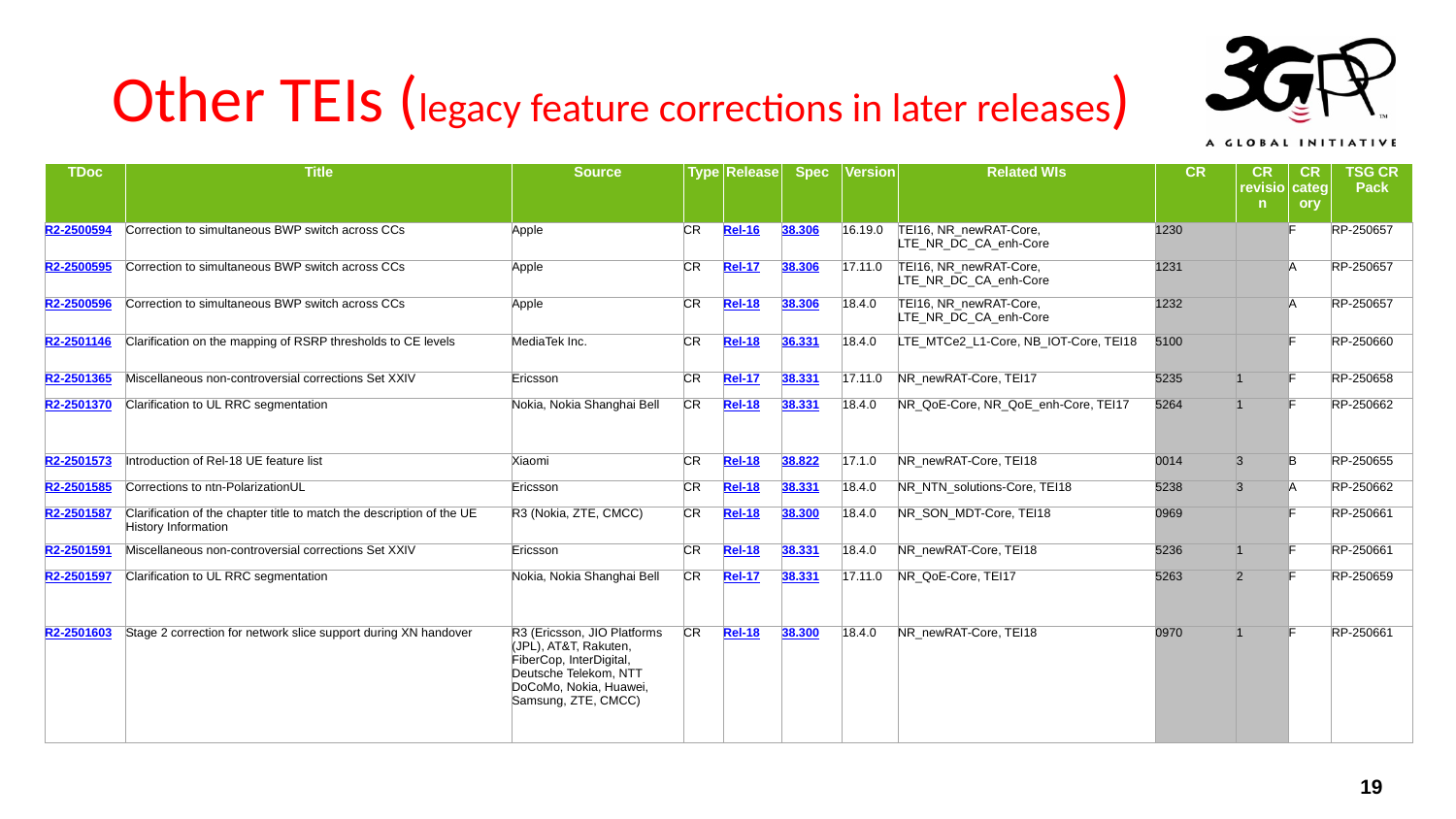

# Other TEIs (legacy feature corrections in later releases)
| TDoc | Title | Source | Type | Release | Spec | Version | Related WIs | CR | CR revision | CR category | TSG CR Pack |
| --- | --- | --- | --- | --- | --- | --- | --- | --- | --- | --- | --- |
| R2-2500594 | Correction to simultaneous BWP switch across CCs | Apple | CR | Rel-16 | 38.306 | 16.19.0 | TEI16, NR\_newRAT-Core, LTE\_NR\_DC\_CA\_enh-Core | 1230 |  | F | RP-250657 |
| R2-2500595 | Correction to simultaneous BWP switch across CCs | Apple | CR | Rel-17 | 38.306 | 17.11.0 | TEI16, NR\_newRAT-Core, LTE\_NR\_DC\_CA\_enh-Core | 1231 |  | A | RP-250657 |
| R2-2500596 | Correction to simultaneous BWP switch across CCs | Apple | CR | Rel-18 | 38.306 | 18.4.0 | TEI16, NR\_newRAT-Core, LTE\_NR\_DC\_CA\_enh-Core | 1232 |  | A | RP-250657 |
| R2-2501146 | Clarification on the mapping of RSRP thresholds to CE levels | MediaTek Inc. | CR | Rel-18 | 36.331 | 18.4.0 | LTE\_MTCe2\_L1-Core, NB\_IOT-Core, TEI18 | 5100 |  | F | RP-250660 |
| R2-2501365 | Miscellaneous non-controversial corrections Set XXIV | Ericsson | CR | Rel-17 | 38.331 | 17.11.0 | NR\_newRAT-Core, TEI17 | 5235 | 1 | F | RP-250658 |
| R2-2501370 | Clarification to UL RRC segmentation | Nokia, Nokia Shanghai Bell | CR | Rel-18 | 38.331 | 18.4.0 | NR\_QoE-Core, NR\_QoE\_enh-Core, TEI17 | 5264 | 1 | F | RP-250662 |
| R2-2501573 | Introduction of Rel-18 UE feature list | Xiaomi | CR | Rel-18 | 38.822 | 17.1.0 | NR\_newRAT-Core, TEI18 | 0014 | 3 | B | RP-250655 |
| R2-2501585 | Corrections to ntn-PolarizationUL | Ericsson | CR | Rel-18 | 38.331 | 18.4.0 | NR\_NTN\_solutions-Core, TEI18 | 5238 | 3 | A | RP-250662 |
| R2-2501587 | Clarification of the chapter title to match the description of the UE History Information | R3 (Nokia, ZTE, CMCC) | CR | Rel-18 | 38.300 | 18.4.0 | NR\_SON\_MDT-Core, TEI18 | 0969 |  | F | RP-250661 |
| R2-2501591 | Miscellaneous non-controversial corrections Set XXIV | Ericsson | CR | Rel-18 | 38.331 | 18.4.0 | NR\_newRAT-Core, TEI18 | 5236 | 1 | F | RP-250661 |
| R2-2501597 | Clarification to UL RRC segmentation | Nokia, Nokia Shanghai Bell | CR | Rel-17 | 38.331 | 17.11.0 | NR\_QoE-Core, TEI17 | 5263 | 2 | F | RP-250659 |
| R2-2501603 | Stage 2 correction for network slice support during XN handover | R3 (Ericsson, JIO Platforms (JPL), AT&T, Rakuten, FiberCop, InterDigital, Deutsche Telekom, NTT DoCoMo, Nokia, Huawei, Samsung, ZTE, CMCC) | CR | Rel-18 | 38.300 | 18.4.0 | NR\_newRAT-Core, TEI18 | 0970 | 1 | F | RP-250661 |